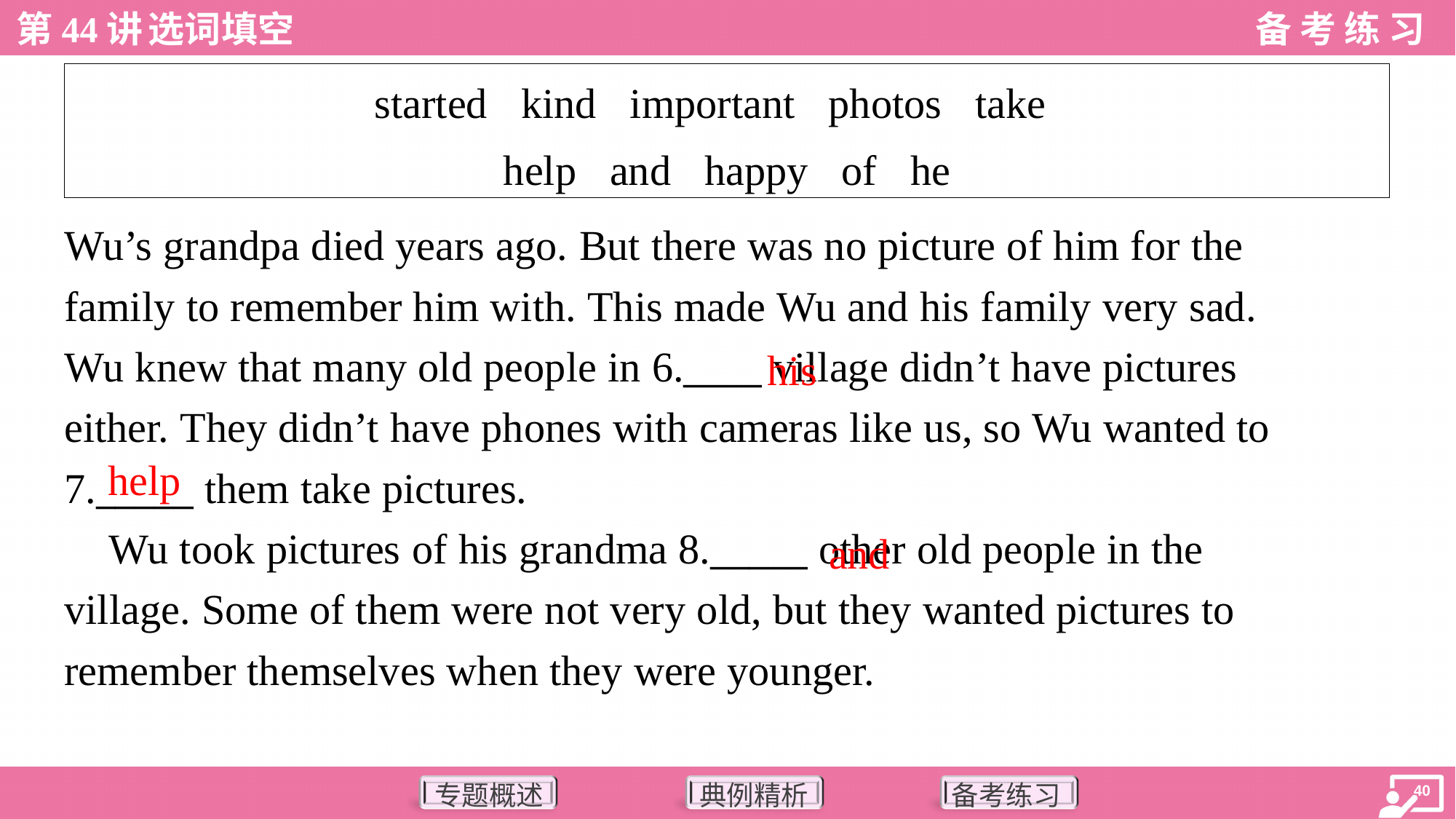

| started kind important photos take help and happy of he |
| --- |

Wu’s grandpa died years ago. But there was no picture of him for the
family to remember him with. This made Wu and his family very sad.
Wu knew that many old people in 6.____ village didn’t have pictures
either. They didn’t have phones with cameras like us, so Wu wanted to
7._____ them take pictures.
    Wu took pictures of his grandma 8._____ other old people in the
village. Some of them were not very old, but they wanted pictures to
remember themselves when they were younger.
his
help

and